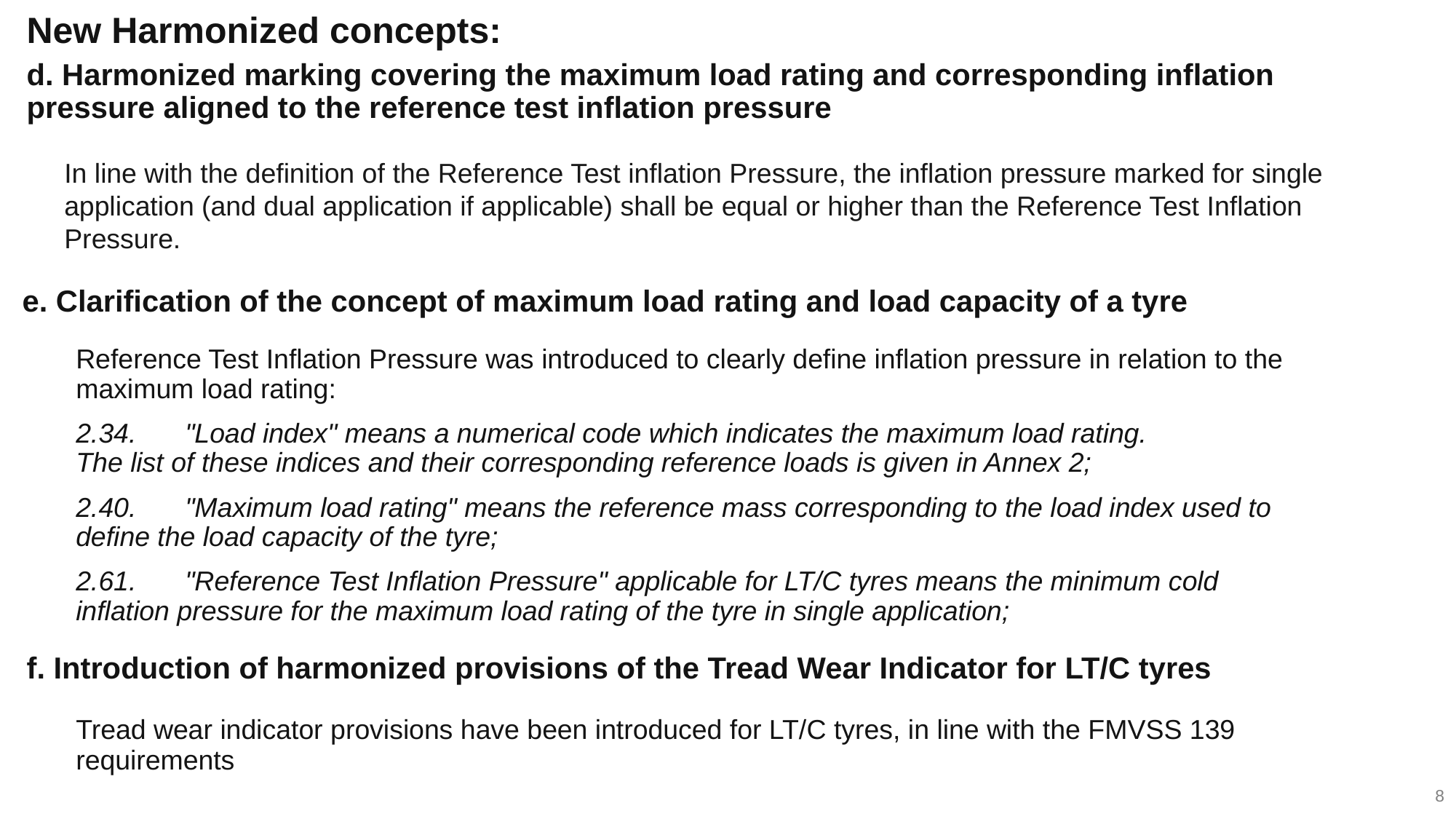

New Harmonized concepts:
d. Harmonized marking covering the maximum load rating and corresponding inflation pressure aligned to the reference test inflation pressure

In line with the definition of the Reference Test inflation Pressure, the inflation pressure marked for single application (and dual application if applicable) shall be equal or higher than the Reference Test Inflation Pressure.
e. Clarification of the concept of maximum load rating and load capacity of a tyre
Reference Test Inflation Pressure was introduced to clearly define inflation pressure in relation to the maximum load rating:
2.34.	"Load index" means a numerical code which indicates the maximum load rating.
The list of these indices and their corresponding reference loads is given in Annex 2;
2.40.	"Maximum load rating" means the reference mass corresponding to the load index used to define the load capacity of the tyre;
2.61.	"Reference Test Inflation Pressure" applicable for LT/C tyres means the minimum cold inflation pressure for the maximum load rating of the tyre in single application;

f. Introduction of harmonized provisions of the Tread Wear Indicator for LT/C tyres
Tread wear indicator provisions have been introduced for LT/C tyres, in line with the FMVSS 139 requirements

8